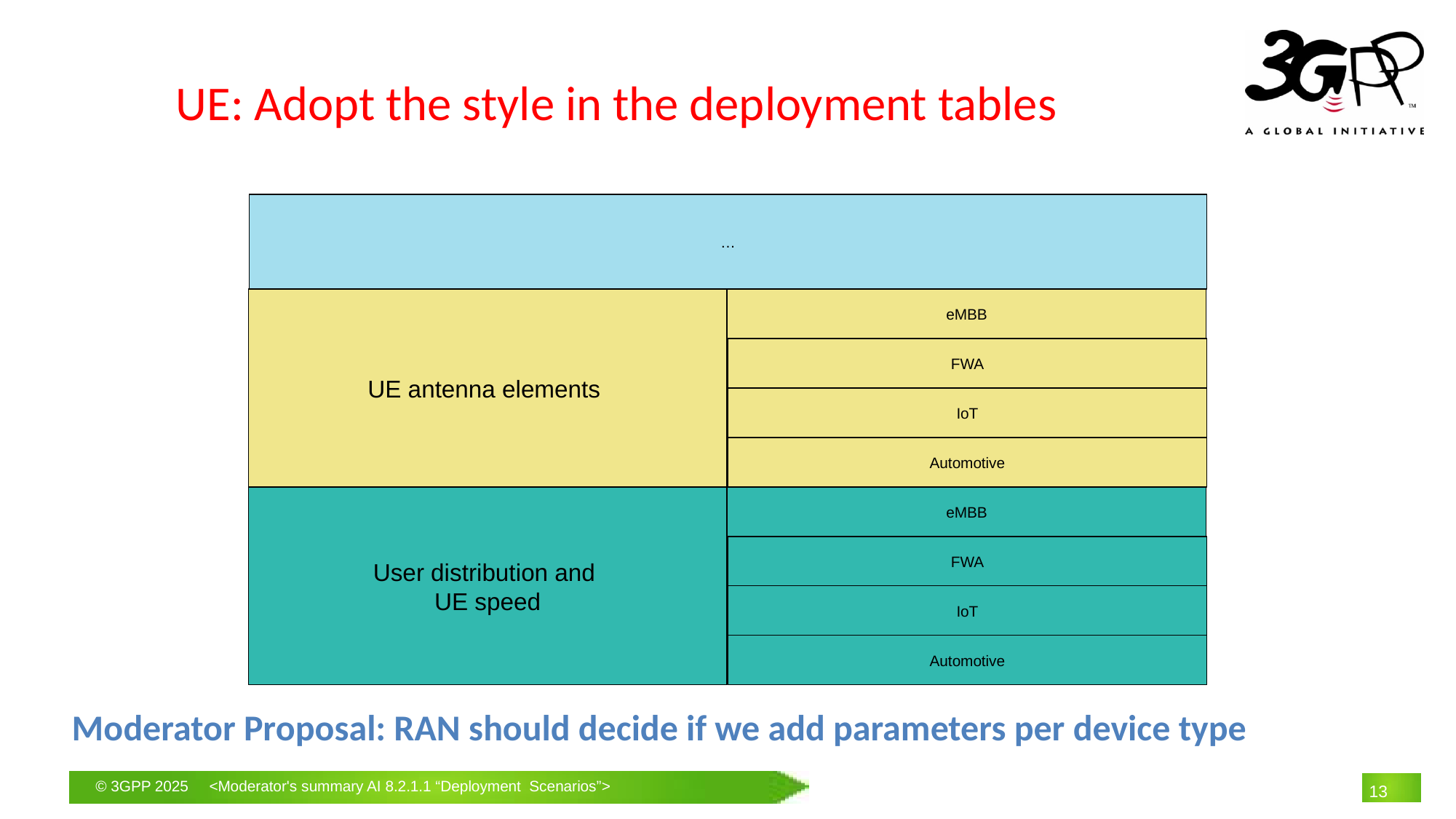

# UE: Adopt the style in the deployment tables
…
UE antenna elements
eMBB
FWA
IoT
Automotive
User distribution and
UE speed
eMBB
FWA
IoT
Automotive
Moderator Proposal: RAN should decide if we add parameters per device type
13